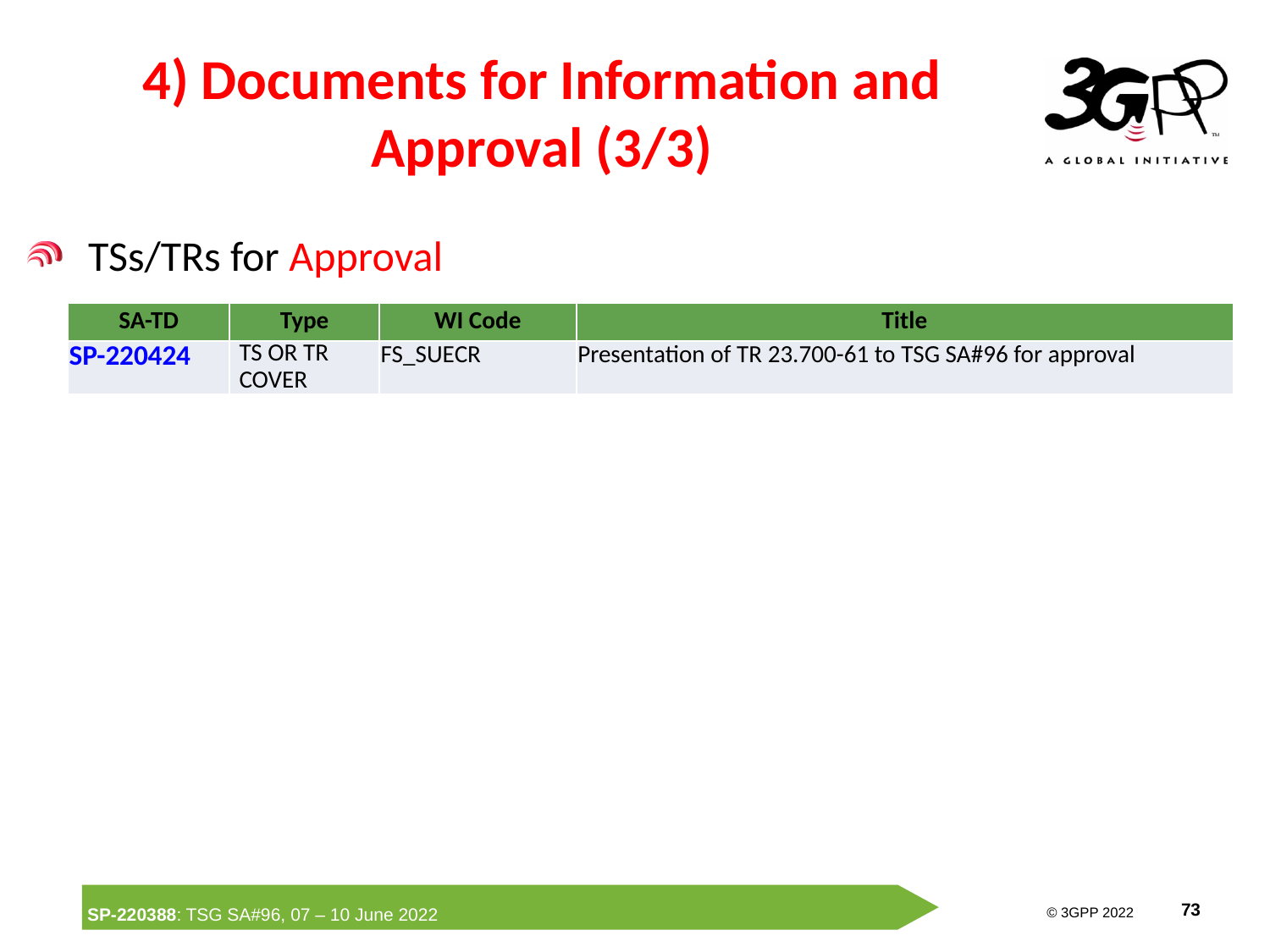

# 4) Documents for Information and Approval (3/3)
TSs/TRs for Approval

| SA-TD | Type | WI Code | Title |
| --- | --- | --- | --- |
| SP-220424 | TS OR TR COVER | FS\_SUECR | Presentation of TR 23.700-61 to TSG SA#96 for approval |